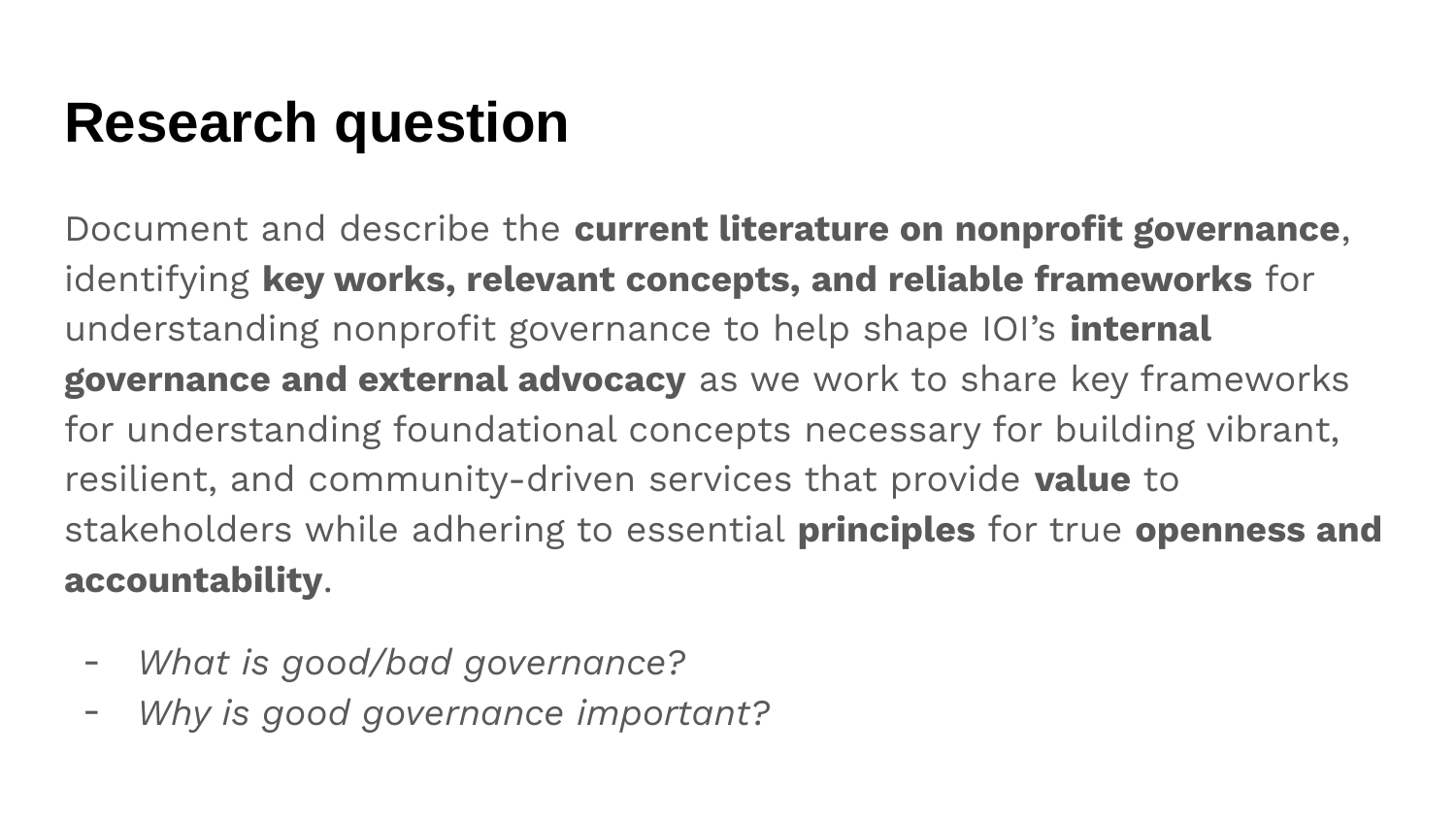

# Research question
Document and describe the current literature on nonprofit governance, identifying key works, relevant concepts, and reliable frameworks for understanding nonprofit governance to help shape IOI’s internal governance and external advocacy as we work to share key frameworks for understanding foundational concepts necessary for building vibrant, resilient, and community-driven services that provide value to stakeholders while adhering to essential principles for true openness and accountability.
What is good/bad governance?
Why is good governance important?